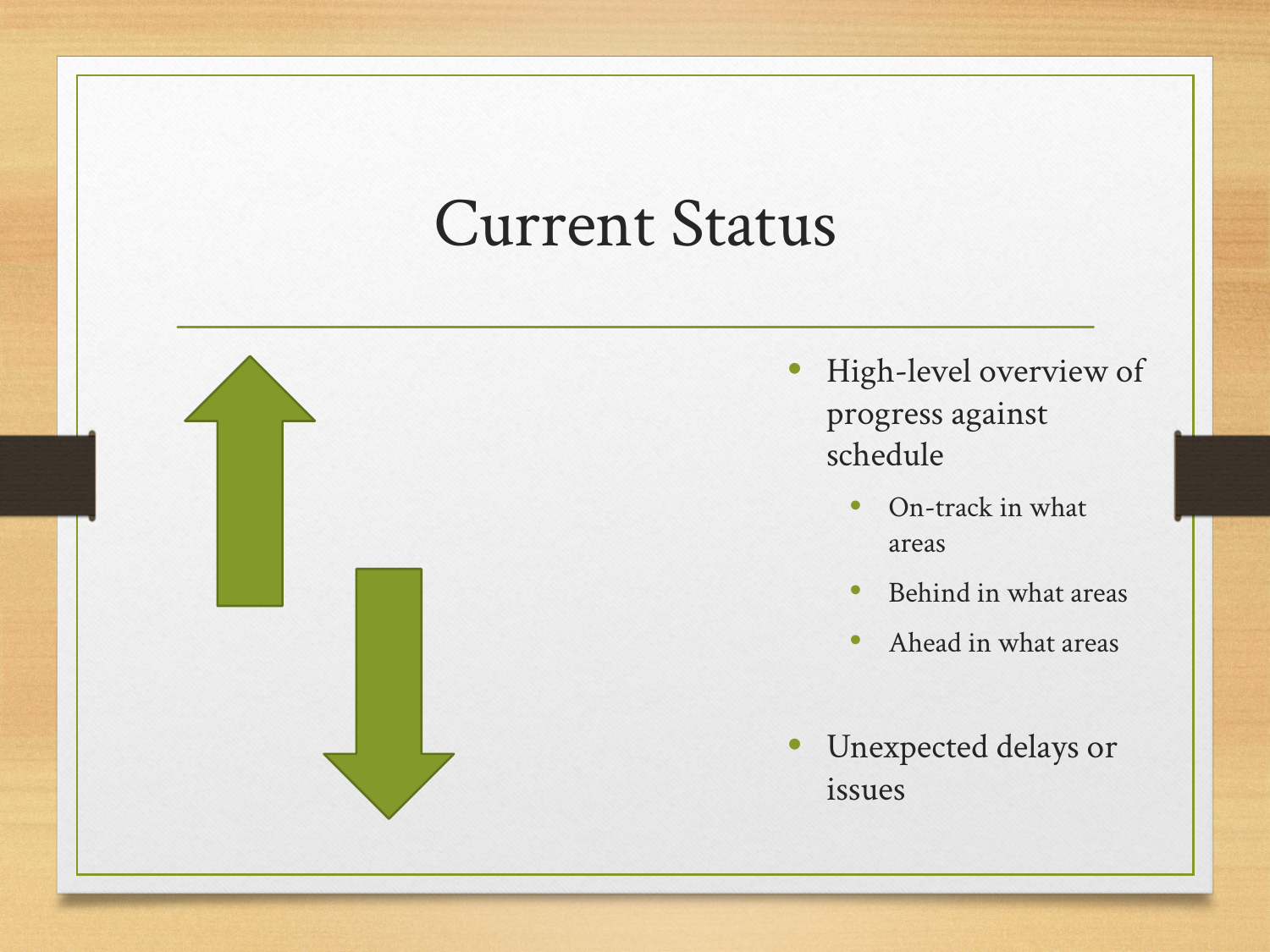

# Current Status

High-level overview of progress against schedule
On-track in what areas
Behind in what areas
Ahead in what areas

Unexpected delays or issues